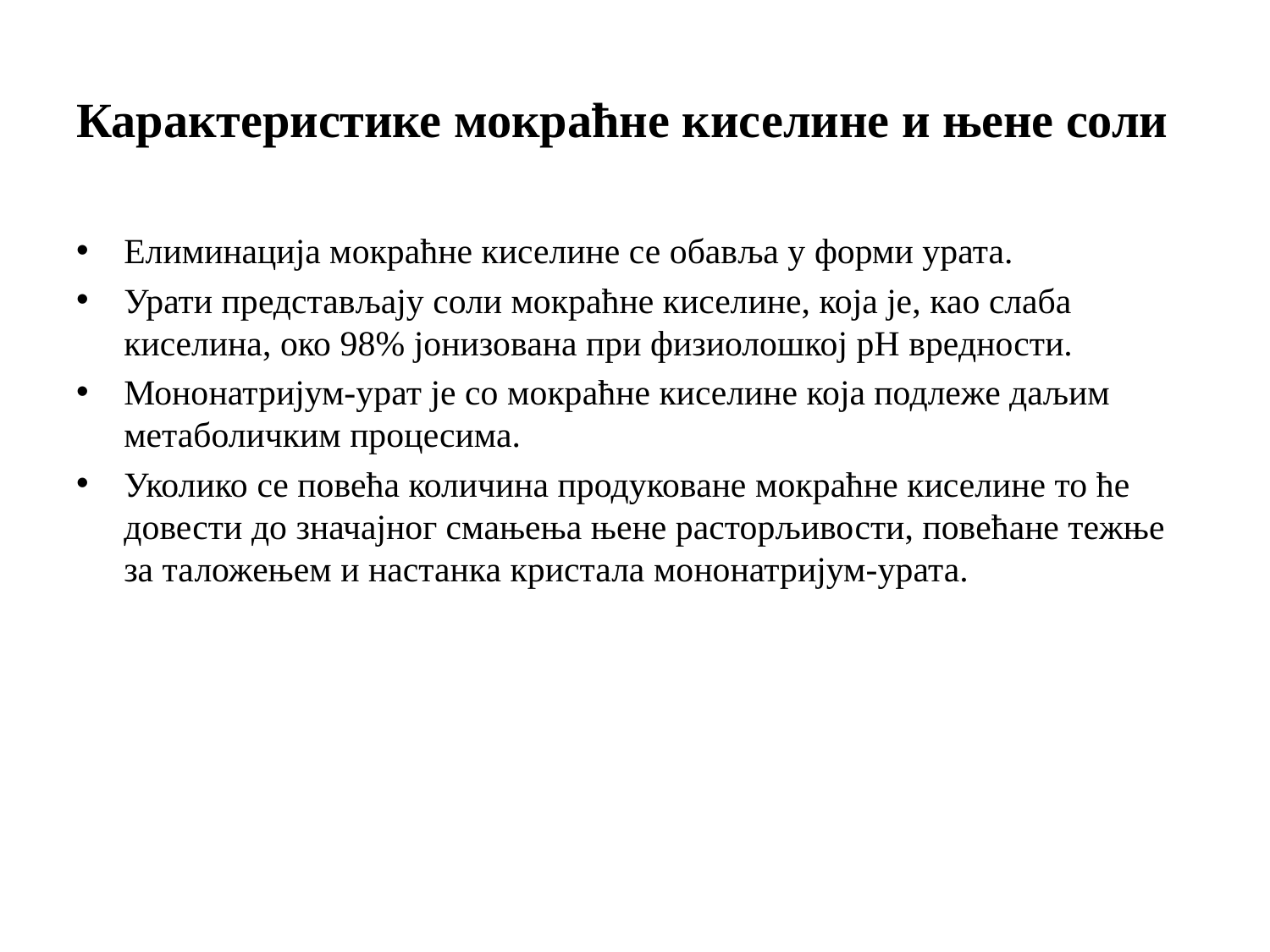

# Карактеристике мокраћне киселине и њене соли
Елиминација мокраћне киселине се обавља у форми урата.
Урати представљају соли мокраћне киселине, која је, као слаба киселина, око 98% јонизована при физиолошкој рН вредности.
Мононатријум-урат је со мокраћне киселине која подлеже даљим метаболичким процесима.
Уколико се повећа количина продуковане мокраћне киселине то ће довести до значајног смањења њене расторљивости, повећане тежње за таложењем и настанка кристала мононатријум-урата.